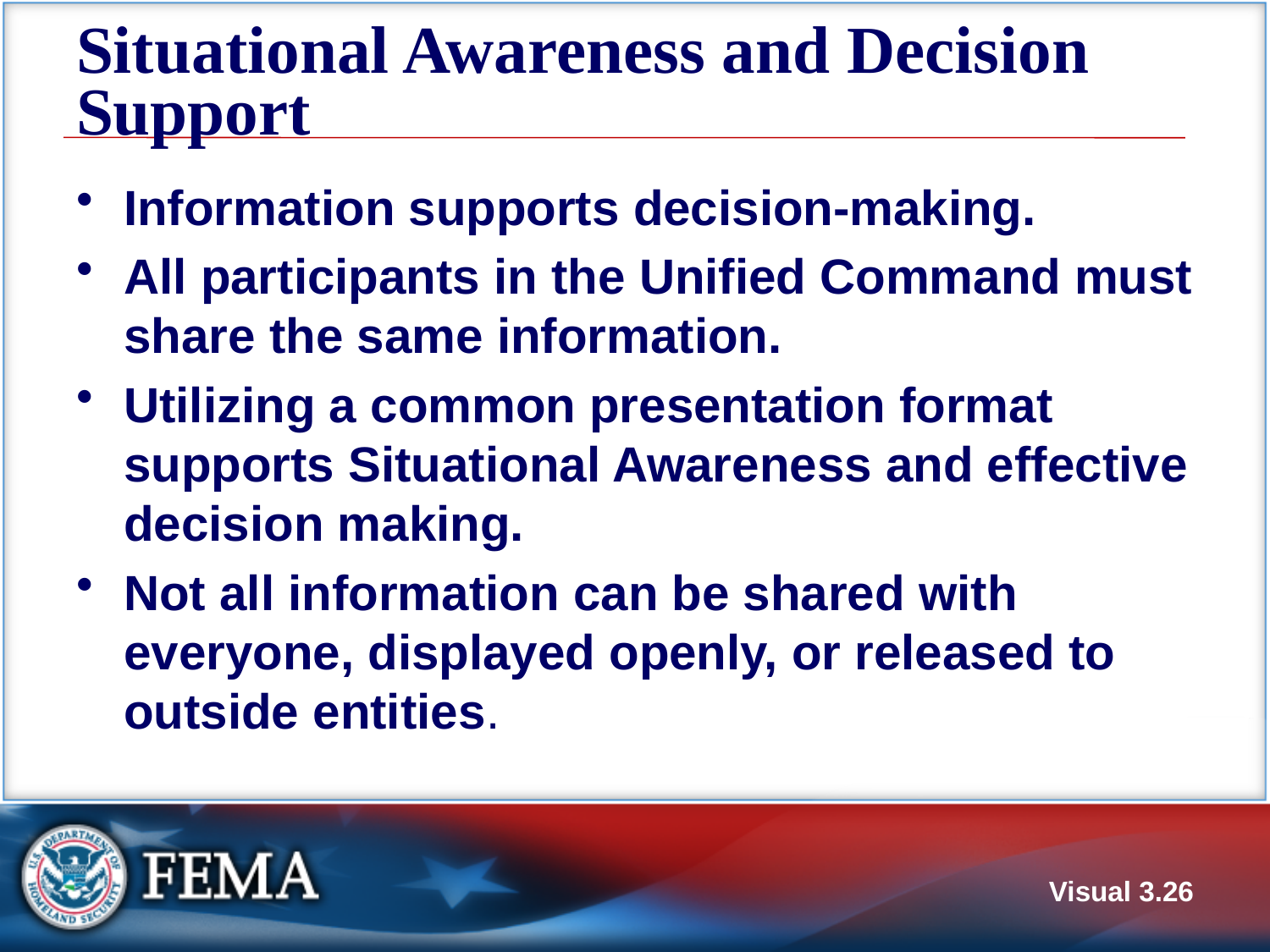

# Situational Awareness and Decision Support
Information supports decision-making.
All participants in the Unified Command must share the same information.
Utilizing a common presentation format supports Situational Awareness and effective decision making.
Not all information can be shared with everyone, displayed openly, or released to outside entities.
Visual 3.26